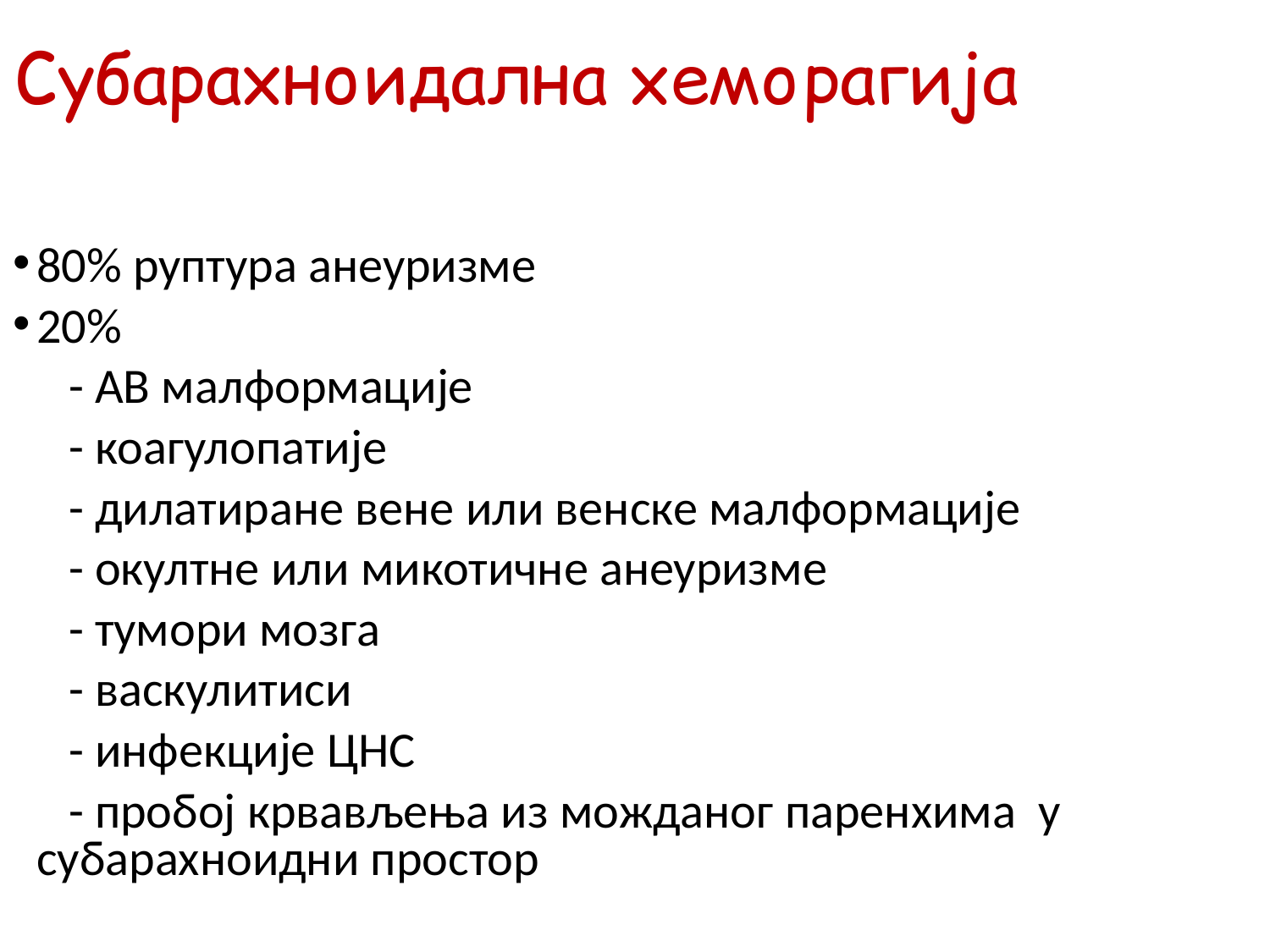

# Субарахноидална хеморагија
80% руптура анеуризме
20%
     - АВ малформације
     - коагулопатије
     - дилатиране вене или венске малформације
     - окултне или микотичне анеуризме
     - тумори мозга
     - васкулитиси
     - инфекције ЦНС
     - пробој крвављења из можданог паренхима  у субарахноидни простор